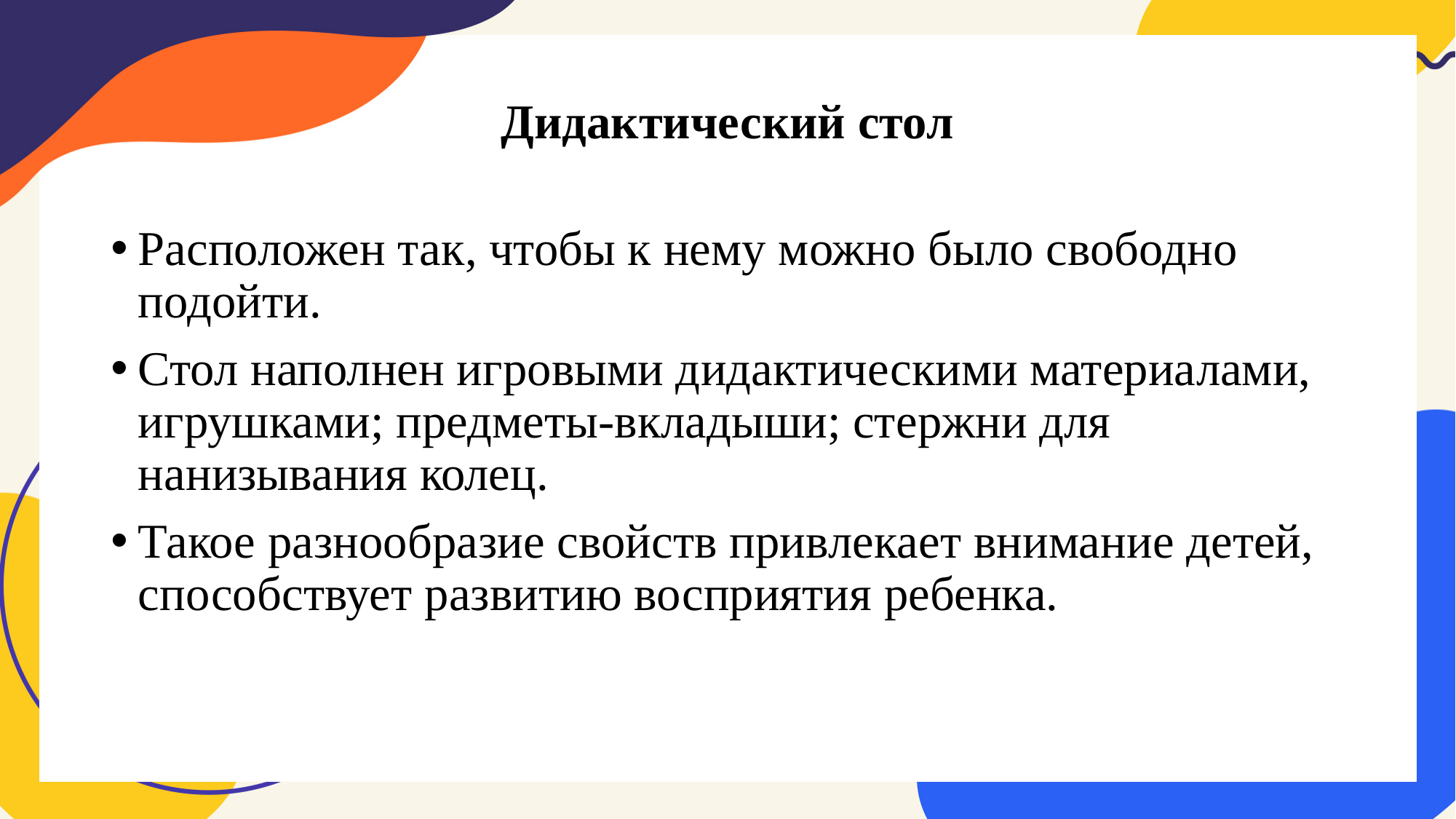

# Дидактический стол
Расположен так, чтобы к нему можно было свободно подойти.
Стол наполнен игровыми дидактическими материалами, игрушками; предметы-вкладыши; стержни для нанизывания колец.
Такое разнообразие свойств привлекает внимание детей, способствует развитию восприятия ребенка.